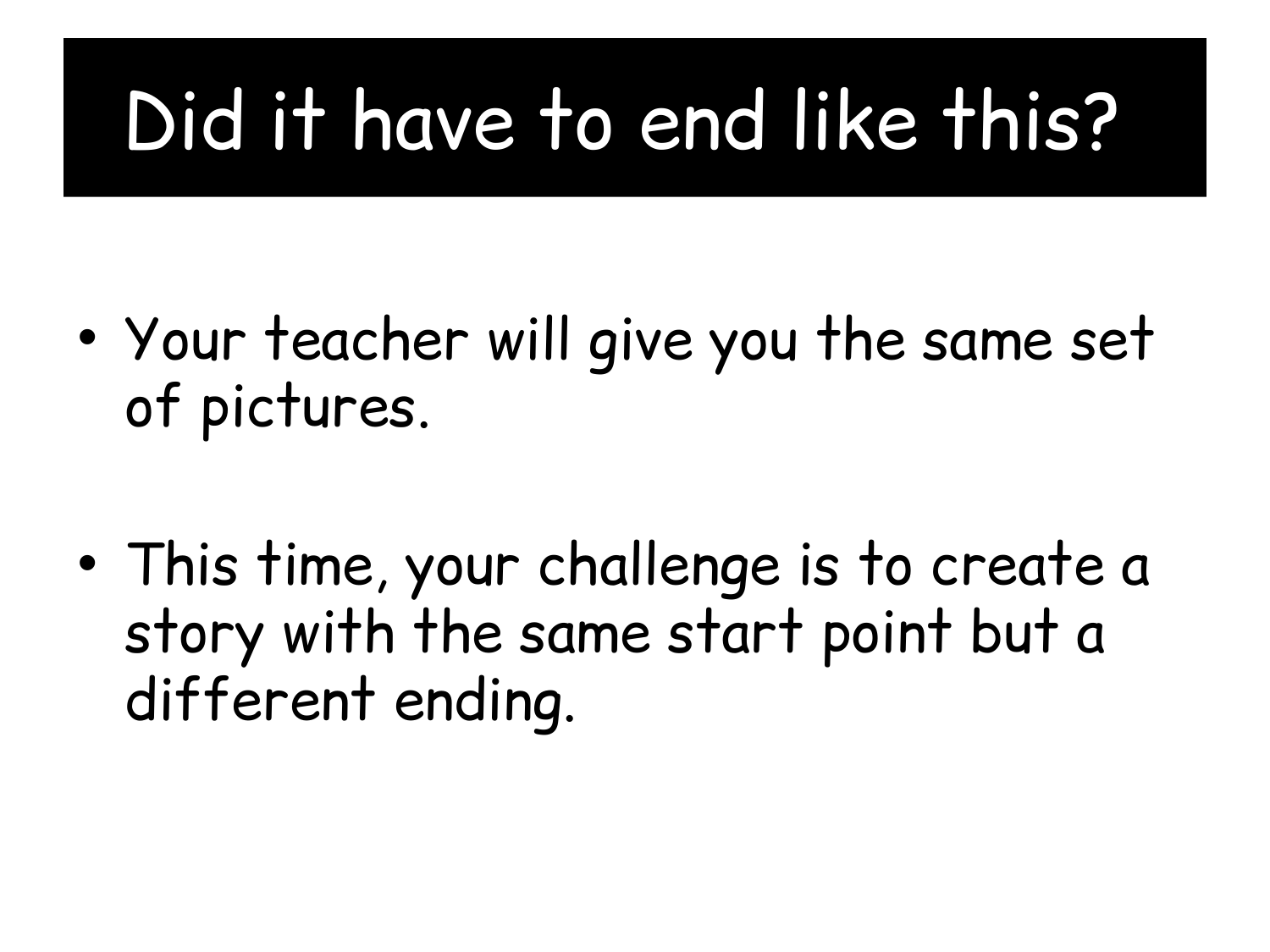

# Did it have to end like this?
Your teacher will give you the same set of pictures.

This time, your challenge is to create a story with the same start point but a different ending.